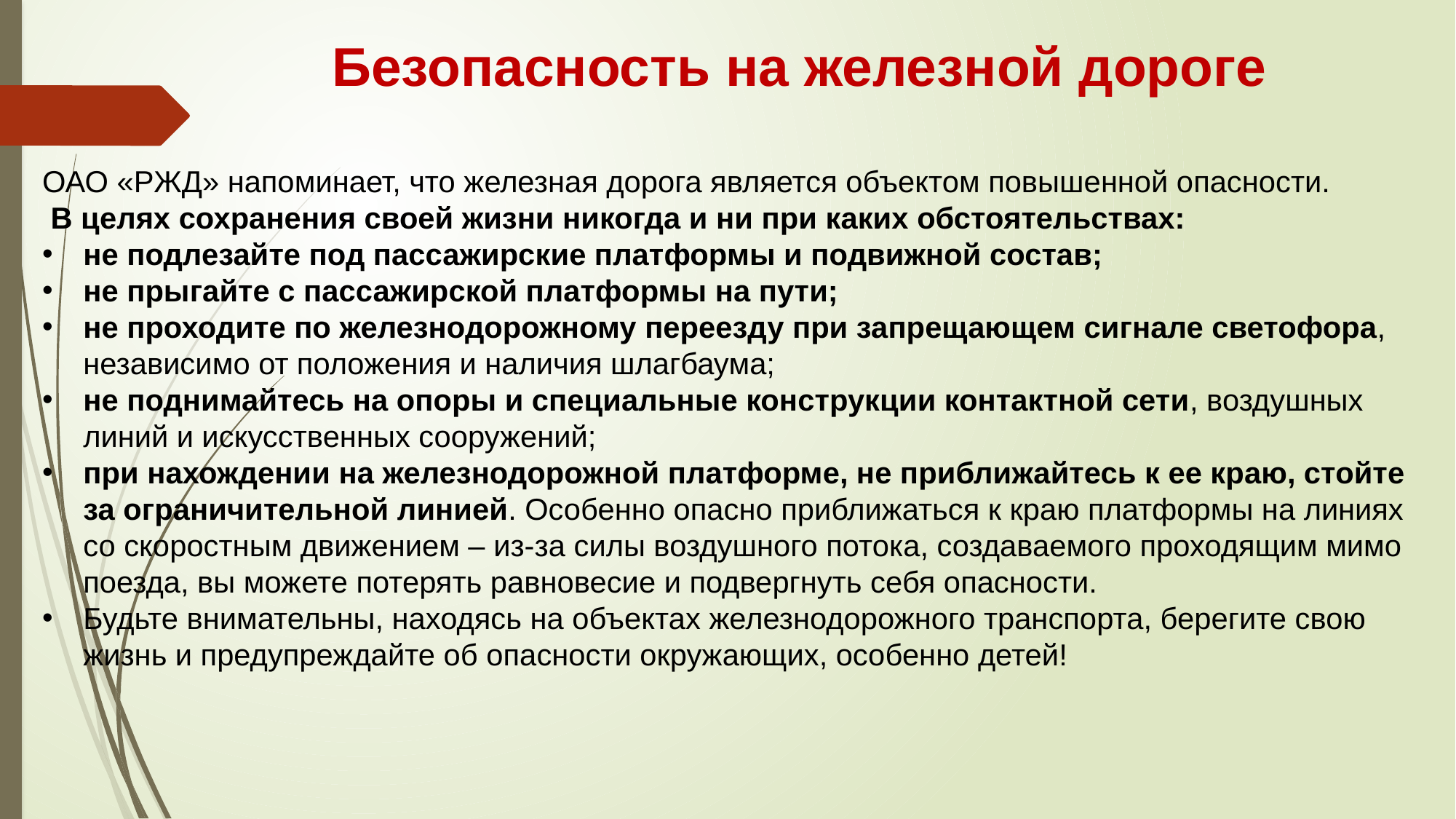

# Безопасность на железной дороге
ОАО «РЖД» напоминает, что железная дорога является объектом повышенной опасности.
 В целях сохранения своей жизни никогда и ни при каких обстоятельствах:
не подлезайте под пассажирские платформы и подвижной состав;
не прыгайте с пассажирской платформы на пути;
не проходите по железнодорожному переезду при запрещающем сигнале светофора, независимо от положения и наличия шлагбаума;
не поднимайтесь на опоры и специальные конструкции контактной сети, воздушных линий и искусственных сооружений;
при нахождении на железнодорожной платформе, не приближайтесь к ее краю, стойте за ограничительной линией. Особенно опасно приближаться к краю платформы на линиях со скоростным движением – из-за силы воздушного потока, создаваемого проходящим мимо поезда, вы можете потерять равновесие и подвергнуть себя опасности.
Будьте внимательны, находясь на объектах железнодорожного транспорта, берегите свою жизнь и предупреждайте об опасности окружающих, особенно детей!